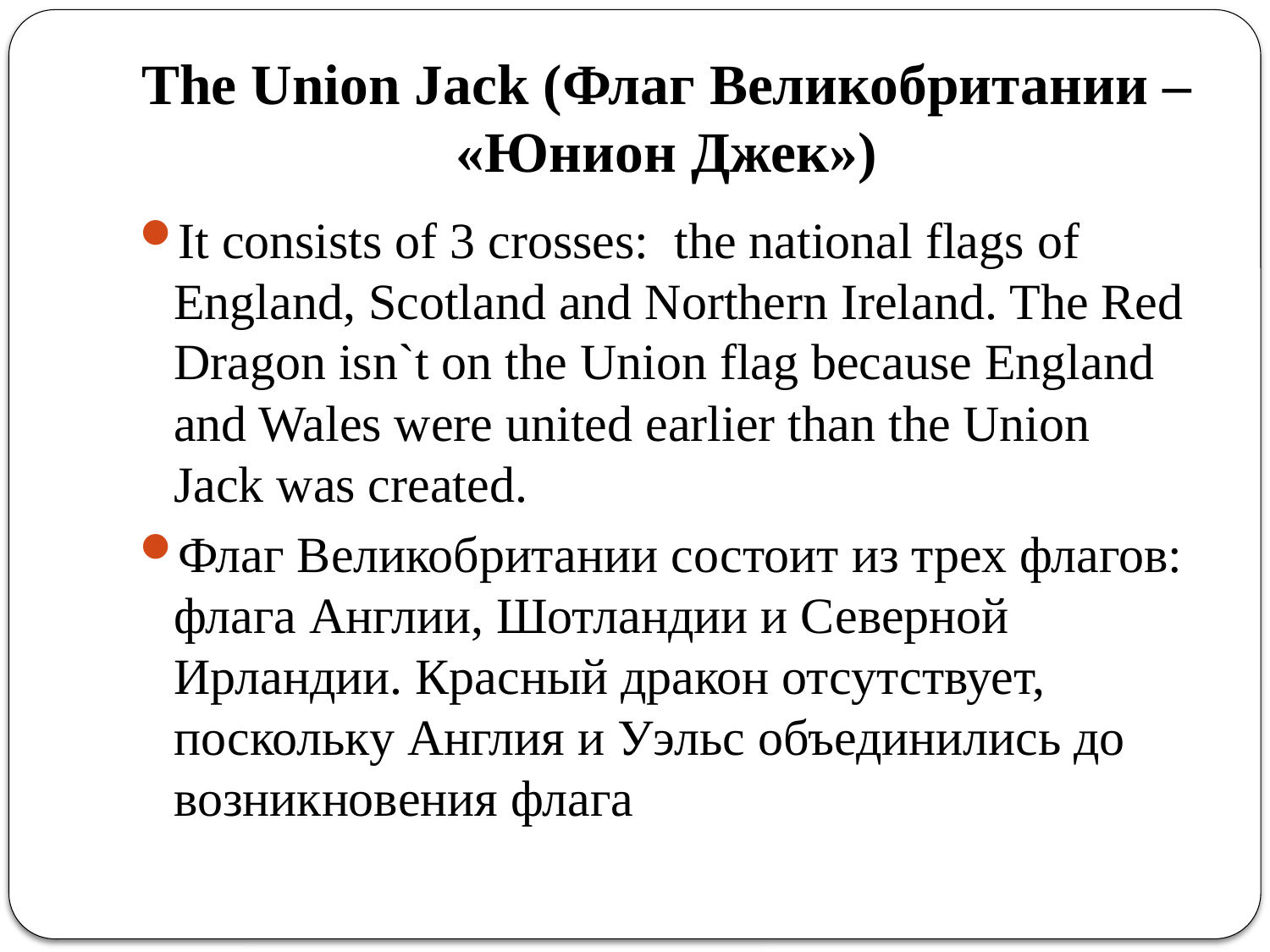

# The Union Jack (Флаг Великобритании – «Юнион Джек»)
It consists of 3 crosses:  the national flags of England, Scotland and Northern Ireland. The Red Dragon isn`t on the Union flag because England and Wales were united earlier than the Union Jack was created.
Флаг Великобритании состоит из трех флагов: флага Англии, Шотландии и Северной Ирландии. Красный дракон отсутствует, поскольку Англия и Уэльс объединились до возникновения флага